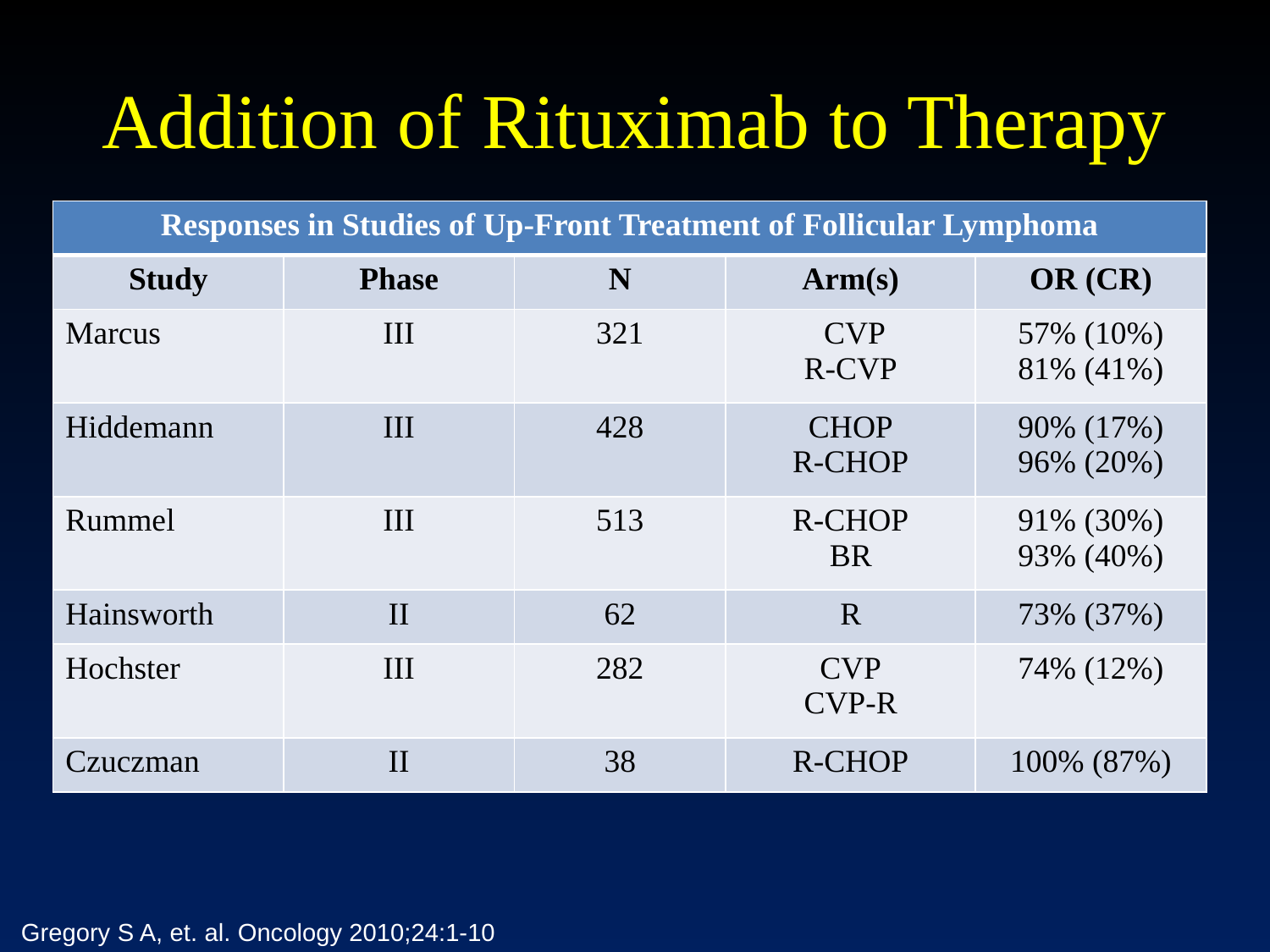

# Addition of Rituximab to Therapy
| Responses in Studies of Up-Front Treatment of Follicular Lymphoma |  |  |  |  |
| --- | --- | --- | --- | --- |
| Study | Phase | N | Arm(s) | OR (CR) |
| Marcus | III | 321 | CVP R-CVP | 57% (10%) 81% (41%) |
| Hiddemann | III | 428 | CHOP R-CHOP | 90% (17%) 96% (20%) |
| Rummel | III | 513 | R-CHOP BR | 91% (30%) 93% (40%) |
| Hainsworth | II | 62 | R | 73% (37%) |
| Hochster | III | 282 | CVP CVP-R | 74% (12%) |
| Czuczman | II | 38 | R-CHOP | 100% (87%) |
Gregory S A, et. al. Oncology 2010;24:1-10